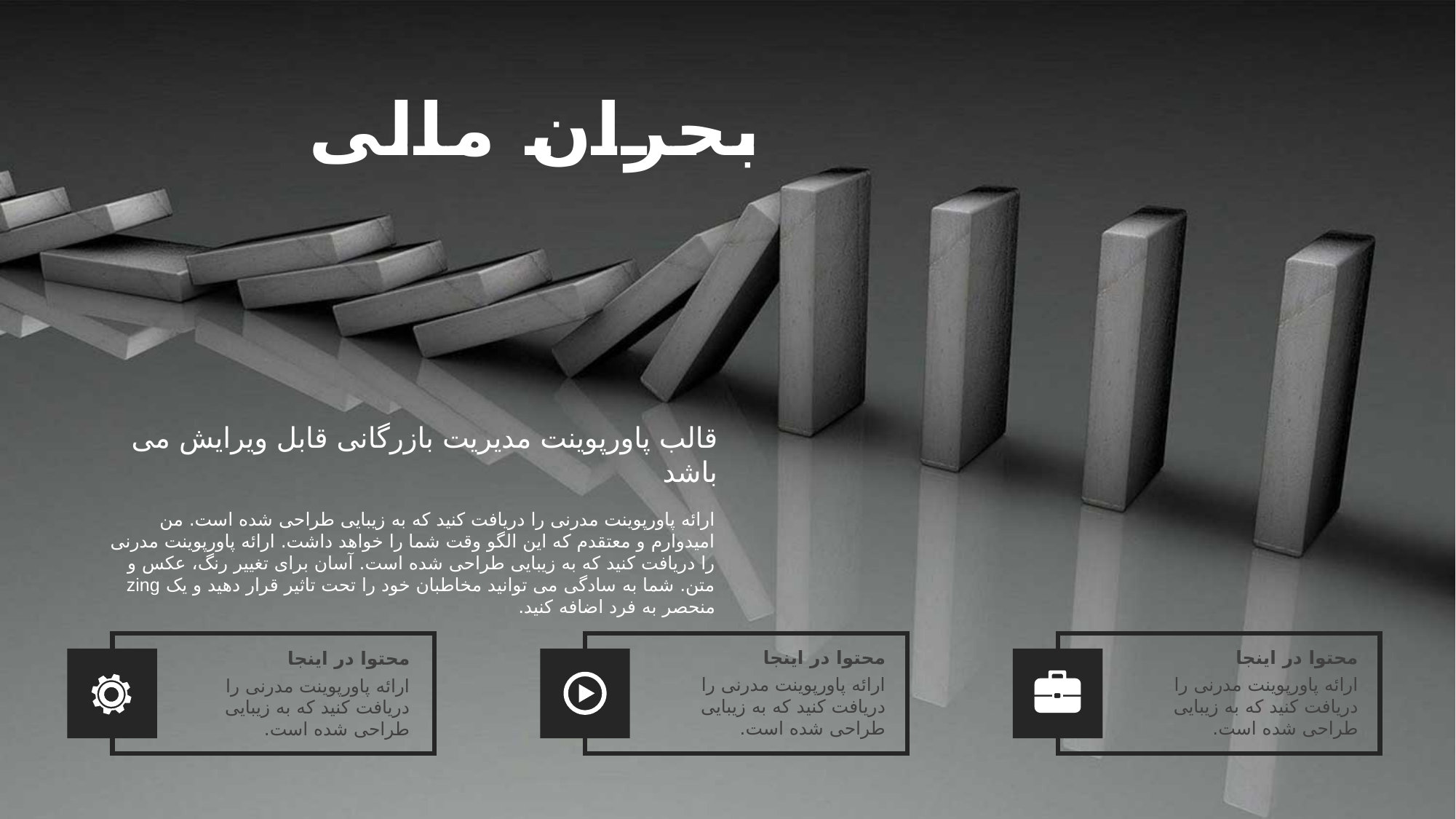

بحران مالی
قالب پاورپوینت مدیریت بازرگانی قابل ویرایش می باشد
ارائه پاورپوینت مدرنی را دریافت کنید که به زیبایی طراحی شده است. من امیدوارم و معتقدم که این الگو وقت شما را خواهد داشت. ارائه پاورپوینت مدرنی را دریافت کنید که به زیبایی طراحی شده است. آسان برای تغییر رنگ، عکس و متن. شما به سادگی می توانید مخاطبان خود را تحت تاثیر قرار دهید و یک zing منحصر به فرد اضافه کنید.

محتوا در اینجا
ارائه پاورپوینت مدرنی را دریافت کنید که به زیبایی طراحی شده است.

محتوا در اینجا
ارائه پاورپوینت مدرنی را دریافت کنید که به زیبایی طراحی شده است.

محتوا در اینجا
ارائه پاورپوینت مدرنی را دریافت کنید که به زیبایی طراحی شده است.